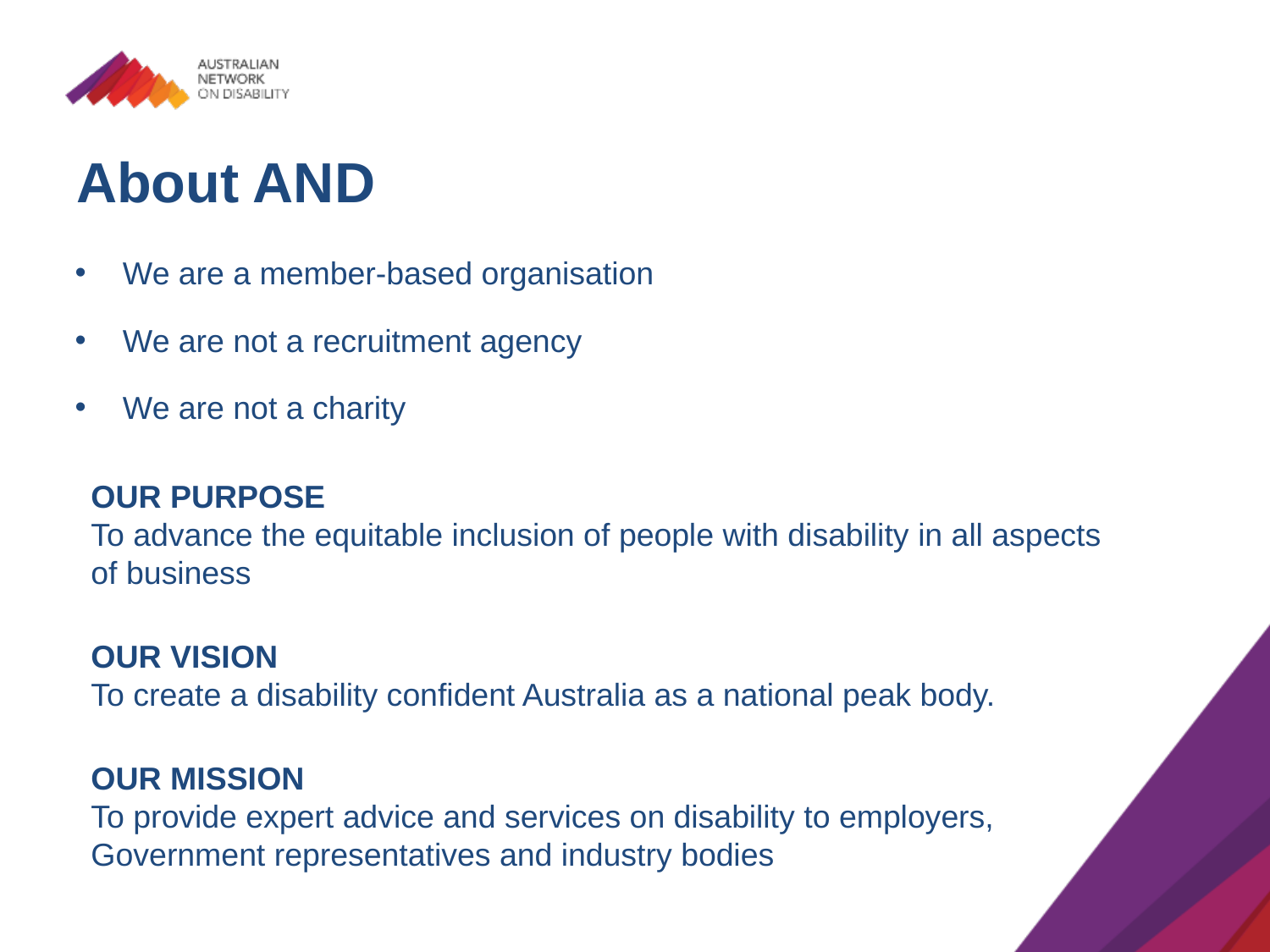

# About AND
We are a member-based organisation
We are not a recruitment agency
We are not a charity

OUR PURPOSE
To advance the equitable inclusion of people with disability in all aspects of business

OUR VISION
To create a disability confident Australia as a national peak body.

OUR MISSION
To provide expert advice and services on disability to employers, Government representatives and industry bodies